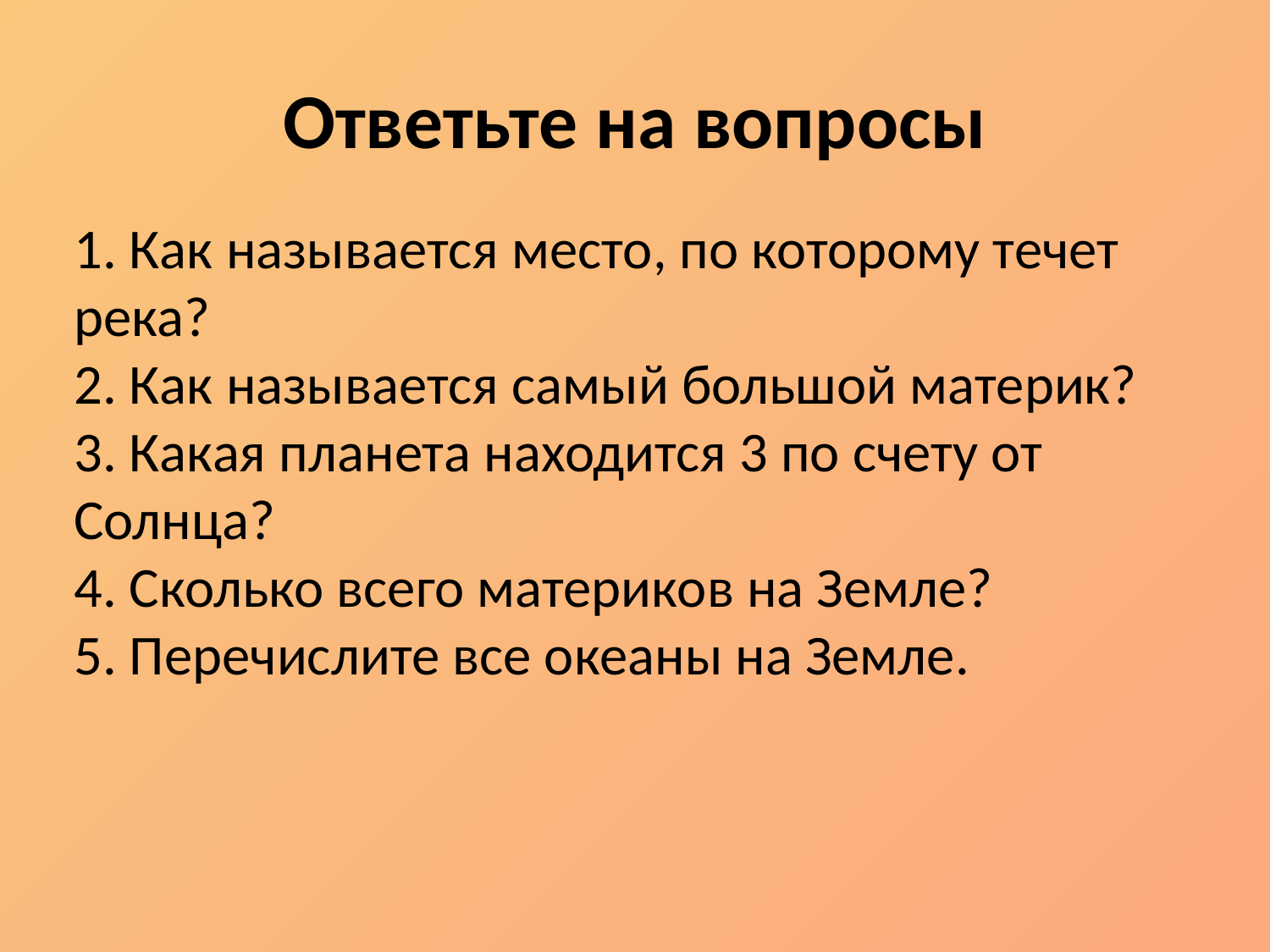

# Ответьте на вопросы
1. Как называется место, по которому течет река?
2. Как называется самый большой материк?
3. Какая планета находится 3 по счету от Солнца?
4. Сколько всего материков на Земле?
5. Перечислите все океаны на Земле.